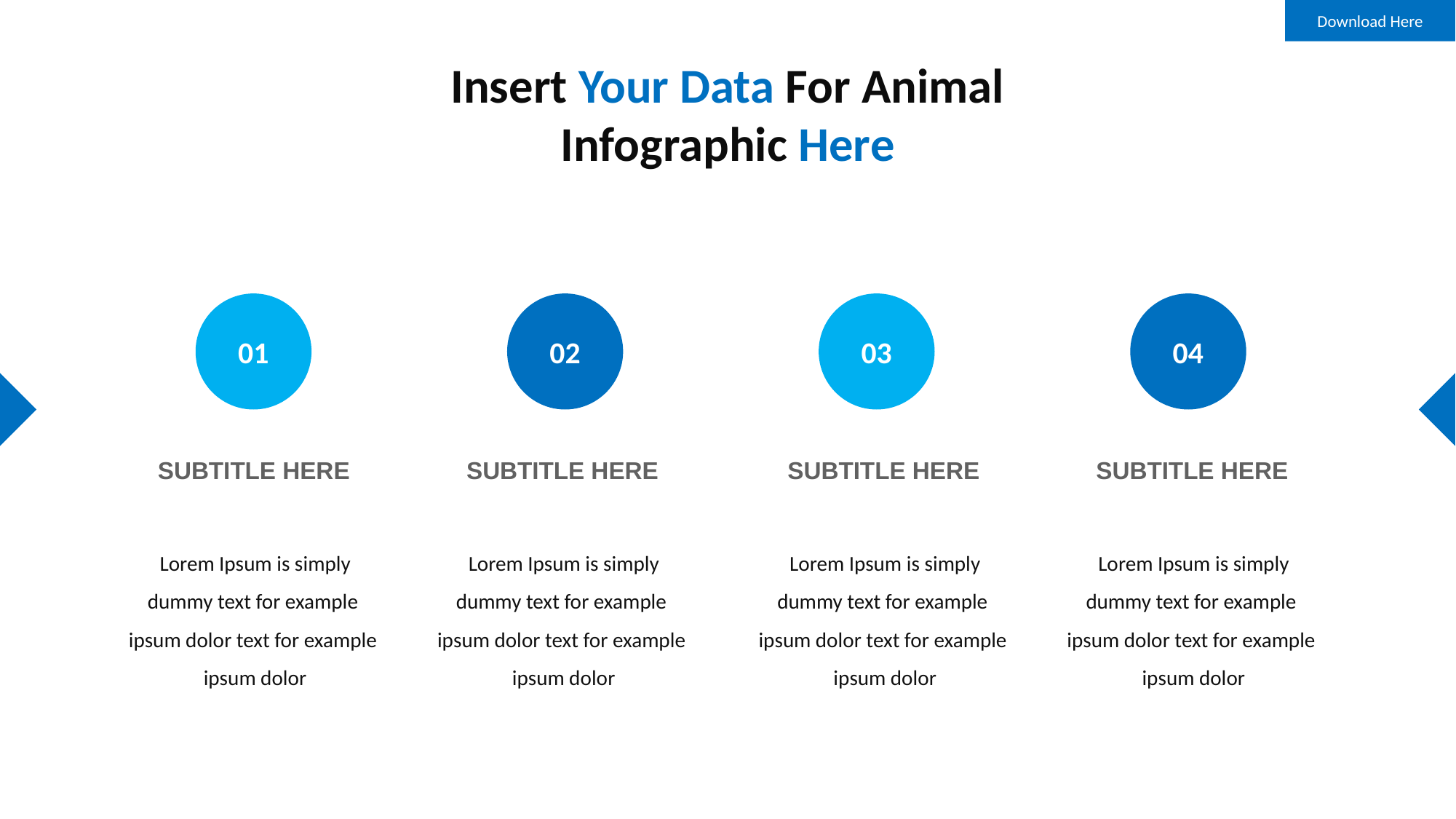

Download Here
Insert Your Data For Animal Infographic Here

01
02
03
04

SUBTITLE HERE
SUBTITLE HERE
SUBTITLE HERE
SUBTITLE HERE
Lorem Ipsum is simply dummy text for example  ipsum dolor text for example  ipsum dolor
Lorem Ipsum is simply dummy text for example  ipsum dolor text for example  ipsum dolor
Lorem Ipsum is simply dummy text for example  ipsum dolor text for example  ipsum dolor
Lorem Ipsum is simply dummy text for example  ipsum dolor text for example  ipsum dolor